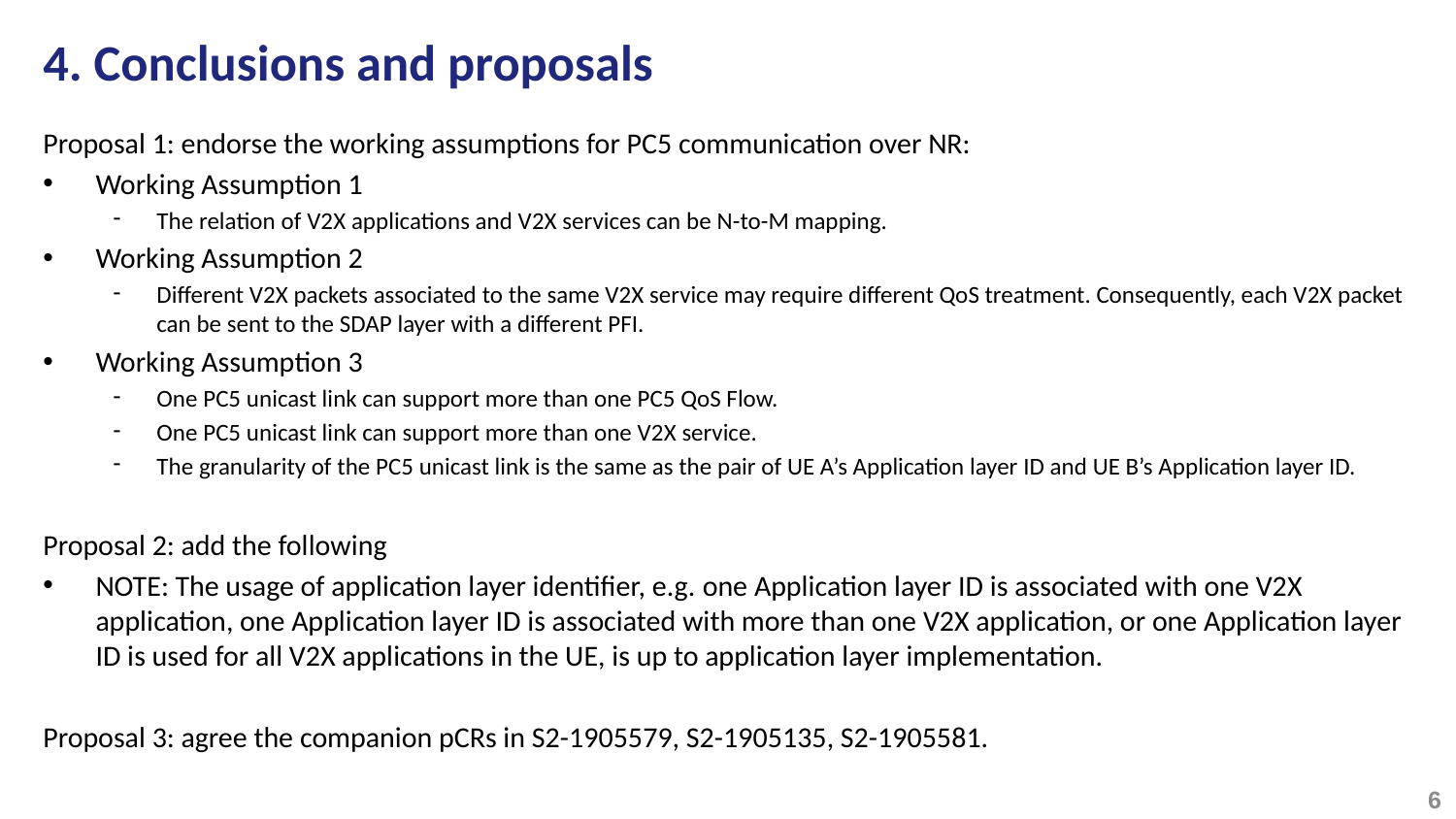

# 4. Conclusions and proposals
Proposal 1: endorse the working assumptions for PC5 communication over NR:
Working Assumption 1
The relation of V2X applications and V2X services can be N-to-M mapping.
Working Assumption 2
Different V2X packets associated to the same V2X service may require different QoS treatment. Consequently, each V2X packet can be sent to the SDAP layer with a different PFI.
Working Assumption 3
One PC5 unicast link can support more than one PC5 QoS Flow.
One PC5 unicast link can support more than one V2X service.
The granularity of the PC5 unicast link is the same as the pair of UE A’s Application layer ID and UE B’s Application layer ID.

Proposal 2: add the following
NOTE: The usage of application layer identifier, e.g. one Application layer ID is associated with one V2X application, one Application layer ID is associated with more than one V2X application, or one Application layer ID is used for all V2X applications in the UE, is up to application layer implementation.

Proposal 3: agree the companion pCRs in S2-1905579, S2-1905135, S2-1905581.
6